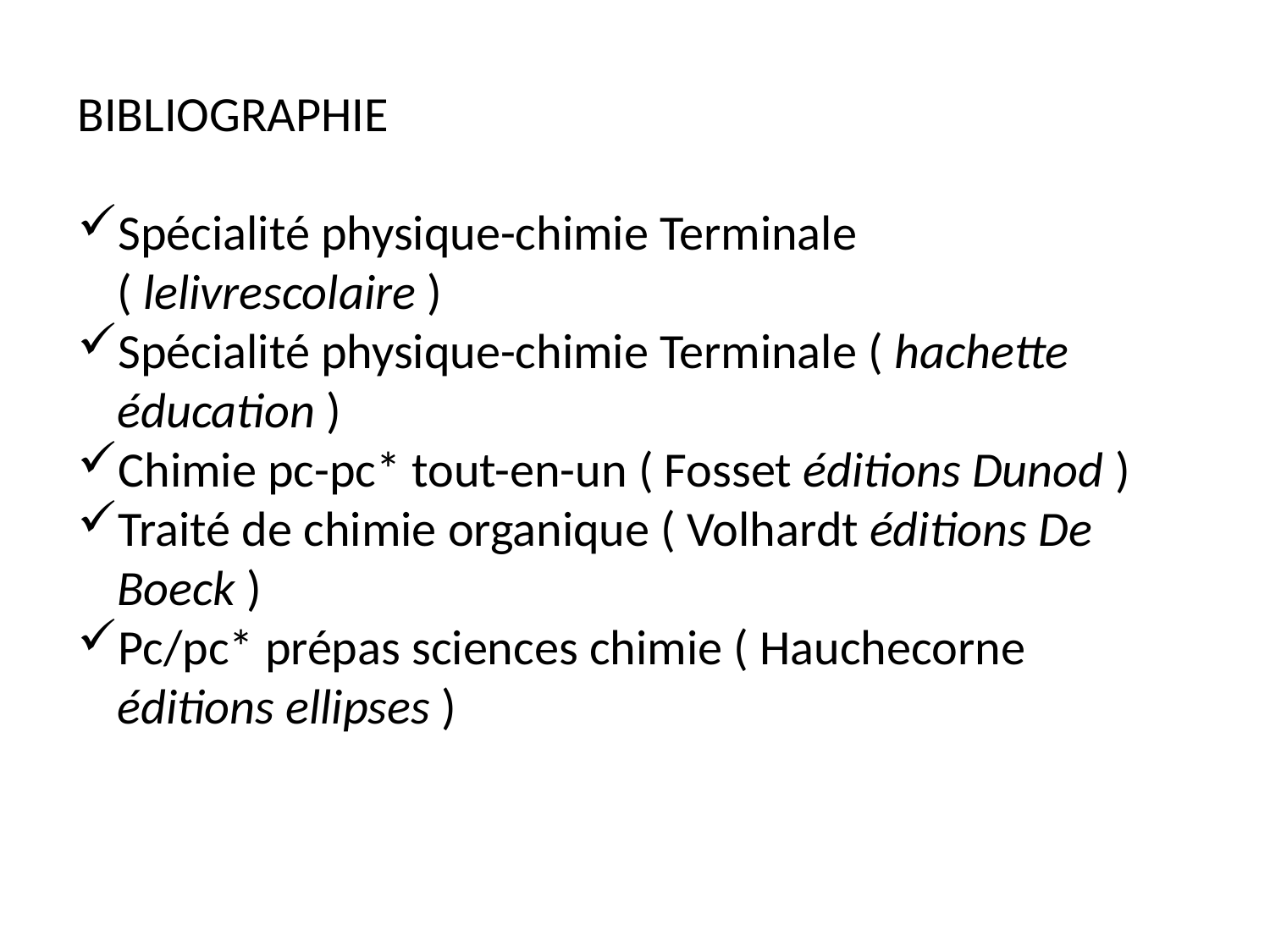

BIBLIOGRAPHIE

Spécialité physique-chimie Terminale ( lelivrescolaire )
Spécialité physique-chimie Terminale ( hachette éducation )
Chimie pc-pc* tout-en-un ( Fosset éditions Dunod )
Traité de chimie organique ( Volhardt éditions De Boeck )
Pc/pc* prépas sciences chimie ( Hauchecorne éditions ellipses )